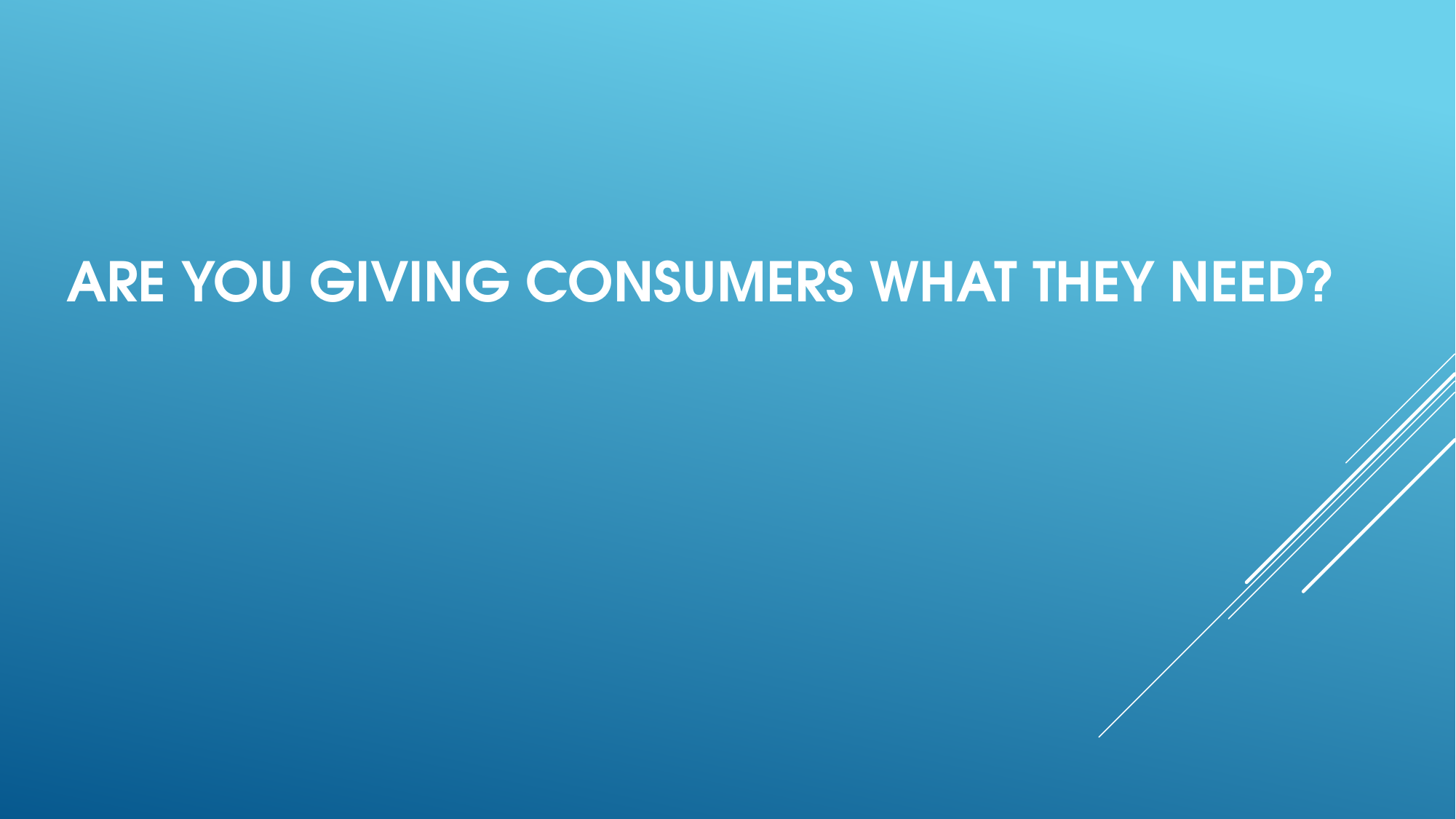

# Are you giving consumers what they need?